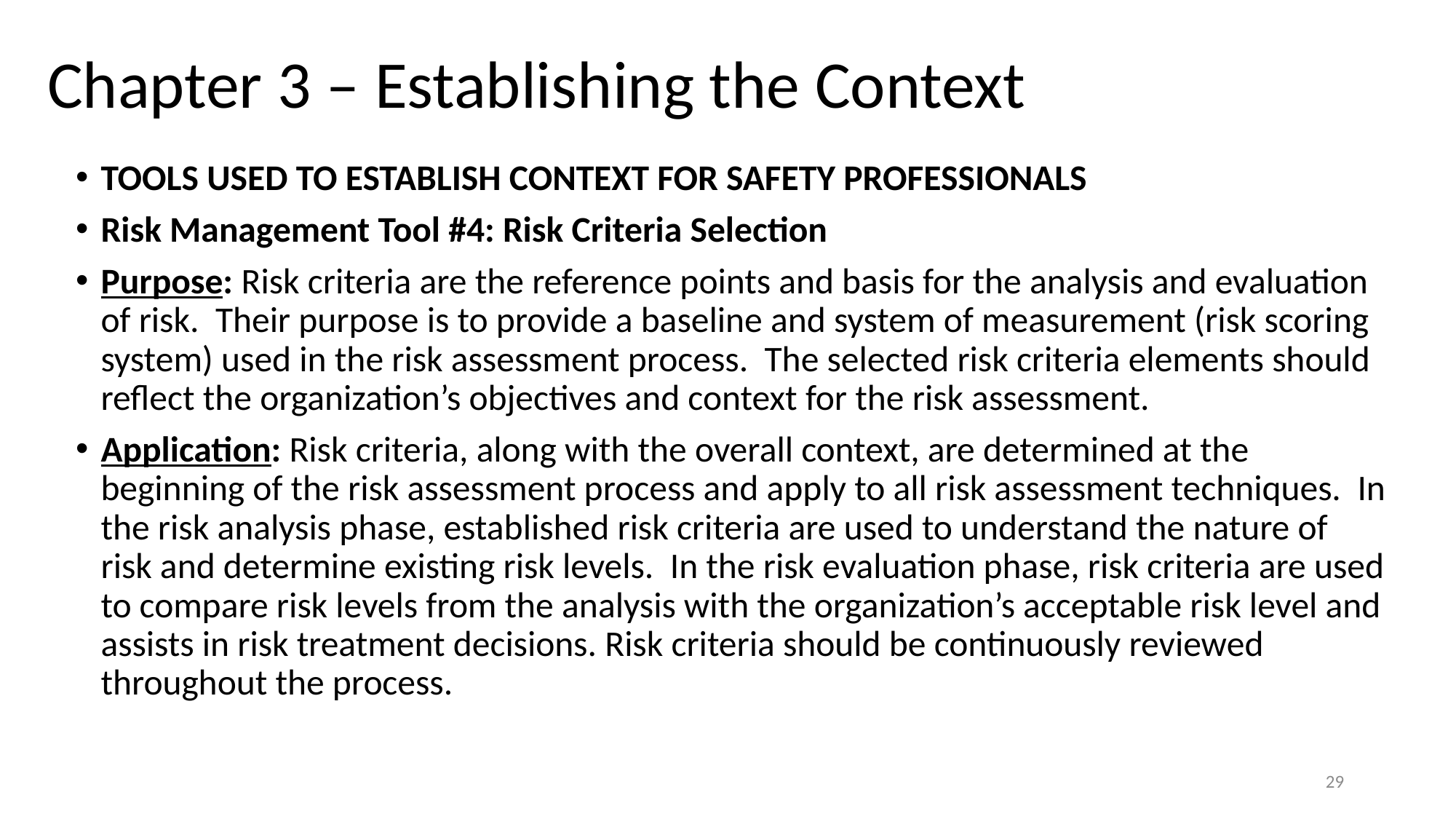

# Chapter 3 – Establishing the Context
TOOLS USED TO ESTABLISH CONTEXT FOR SAFETY PROFESSIONALS
Risk Management Tool #4: Risk Criteria Selection
Purpose: Risk criteria are the reference points and basis for the analysis and evaluation of risk.  Their purpose is to provide a baseline and system of measurement (risk scoring system) used in the risk assessment process.  The selected risk criteria elements should reflect the organization’s objectives and context for the risk assessment.
Application: Risk criteria, along with the overall context, are determined at the beginning of the risk assessment process and apply to all risk assessment techniques.  In the risk analysis phase, established risk criteria are used to understand the nature of risk and determine existing risk levels.  In the risk evaluation phase, risk criteria are used to compare risk levels from the analysis with the organization’s acceptable risk level and assists in risk treatment decisions. Risk criteria should be continuously reviewed throughout the process.

29